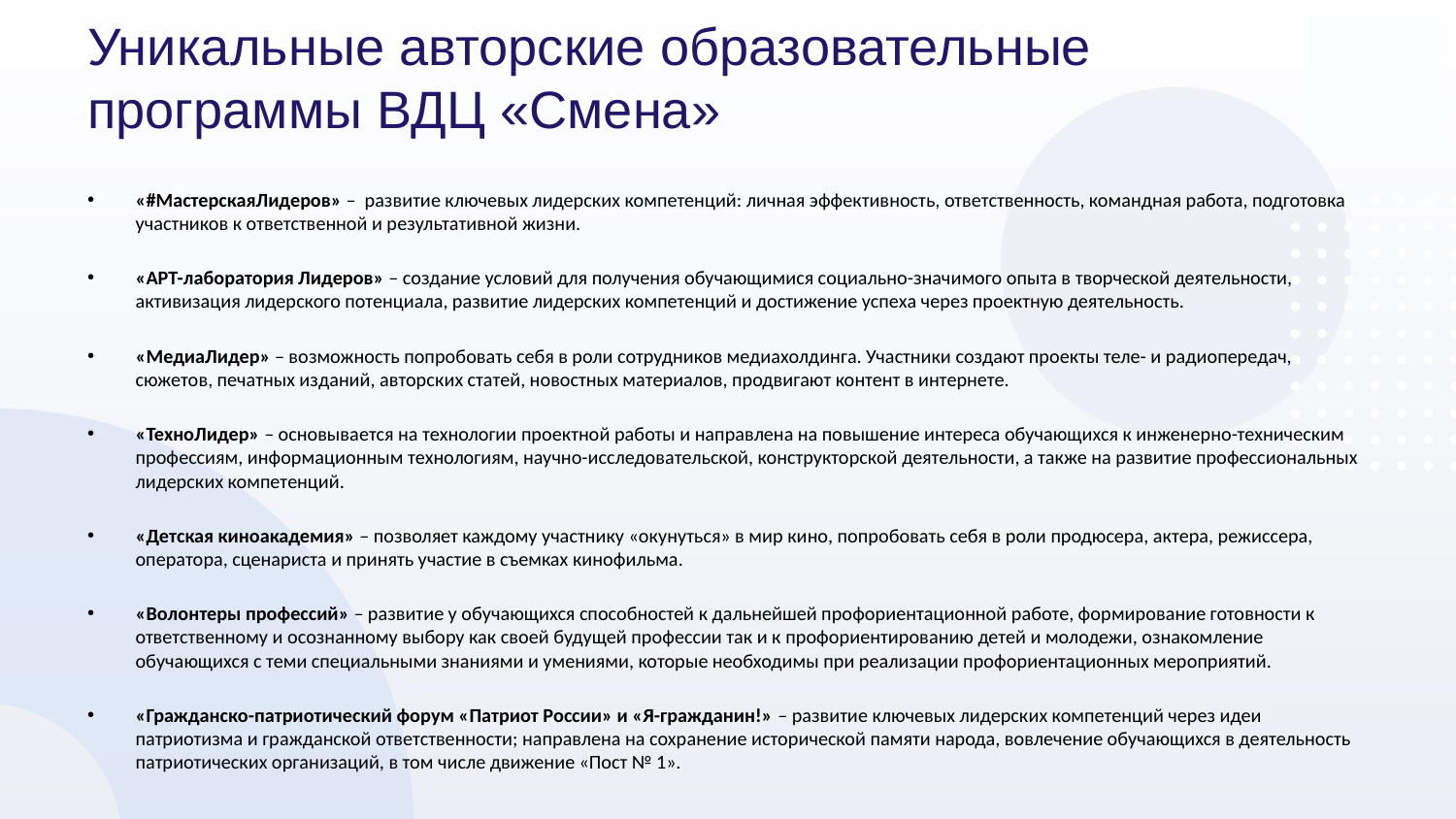

# Уникальные авторские образовательные программы ВДЦ «Смена»

«#МастерскаяЛидеров» –  развитие ключевых лидерских компетенций: личная эффективность, ответственность, командная работа, подготовка участников к ответственной и результативной жизни.

«АРТ-лаборатория Лидеров» – создание условий для получения обучающимися социально-значимого опыта в творческой деятельности, активизация лидерского потенциала, развитие лидерских компетенций и достижение успеха через проектную деятельность.

«МедиаЛидер» – возможность попробовать себя в роли сотрудников медиахолдинга. Участники создают проекты теле- и радиопередач, сюжетов, печатных изданий, авторских статей, новостных материалов, продвигают контент в интернете.

«ТехноЛидер» – основывается на технологии проектной работы и направлена на повышение интереса обучающихся к инженерно-техническим профессиям, информационным технологиям, научно-исследовательской, конструкторской деятельности, а также на развитие профессиональных лидерских компетенций.

«Детская киноакадемия» – позволяет каждому участнику «окунуться» в мир кино, попробовать себя в роли продюсера, актера, режиссера, оператора, сценариста и принять участие в съемках кинофильма.

«Волонтеры профессий» – развитие у обучающихся способностей к дальнейшей профориентационной работе, формирование готовности к ответственному и осознанному выбору как своей будущей профессии так и к профориентированию детей и молодежи, ознакомление обучающихся с теми специальными знаниями и умениями, которые необходимы при реализации профориентационных мероприятий.

«Гражданско-патриотический форум «Патриот России» и «Я-гражданин!» – развитие ключевых лидерских компетенций через идеи патриотизма и гражданской ответственности; направлена на сохранение исторической памяти народа, вовлечение обучающихся в деятельность патриотических организаций, в том числе движение «Пост № 1».